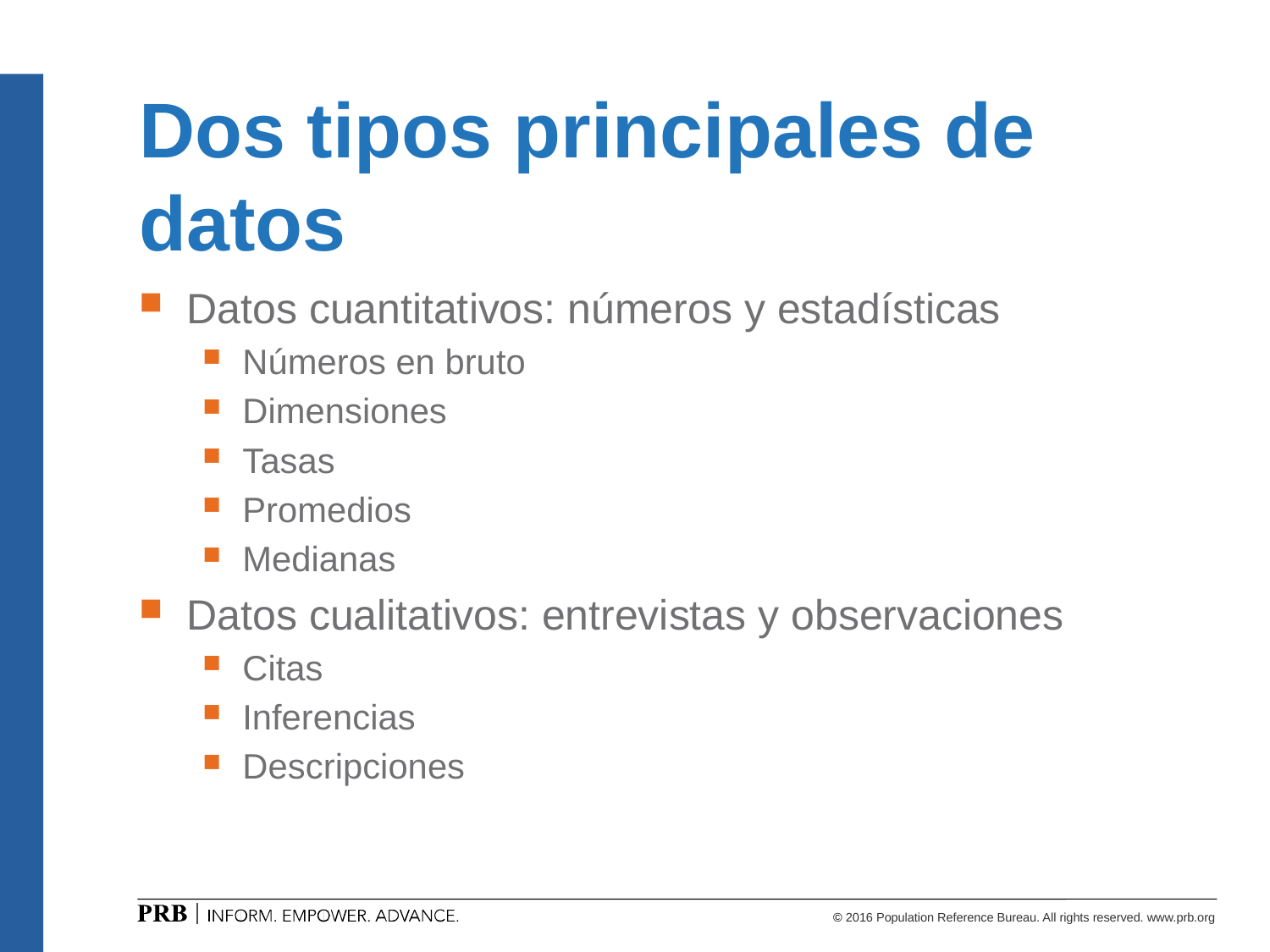

# Dos tipos principales de datos
Datos cuantitativos: números y estadísticas
Números en bruto
Dimensiones
Tasas
Promedios
Medianas
Datos cualitativos: entrevistas y observaciones
Citas
Inferencias
Descripciones